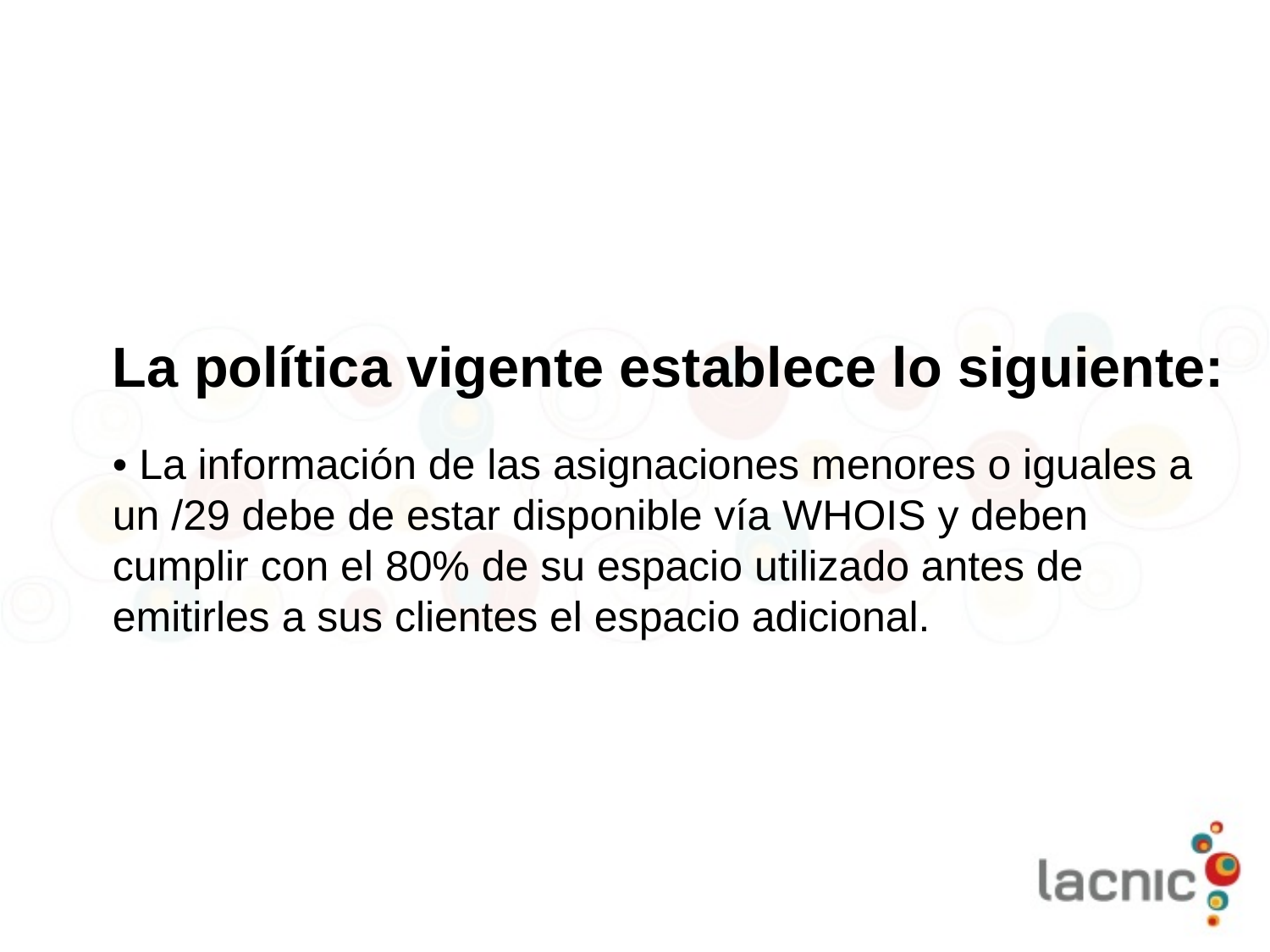

La política vigente establece lo siguiente:

• La información de las asignaciones menores o iguales a un /29 debe de estar disponible vía WHOIS y deben cumplir con el 80% de su espacio utilizado antes de emitirles a sus clientes el espacio adicional.